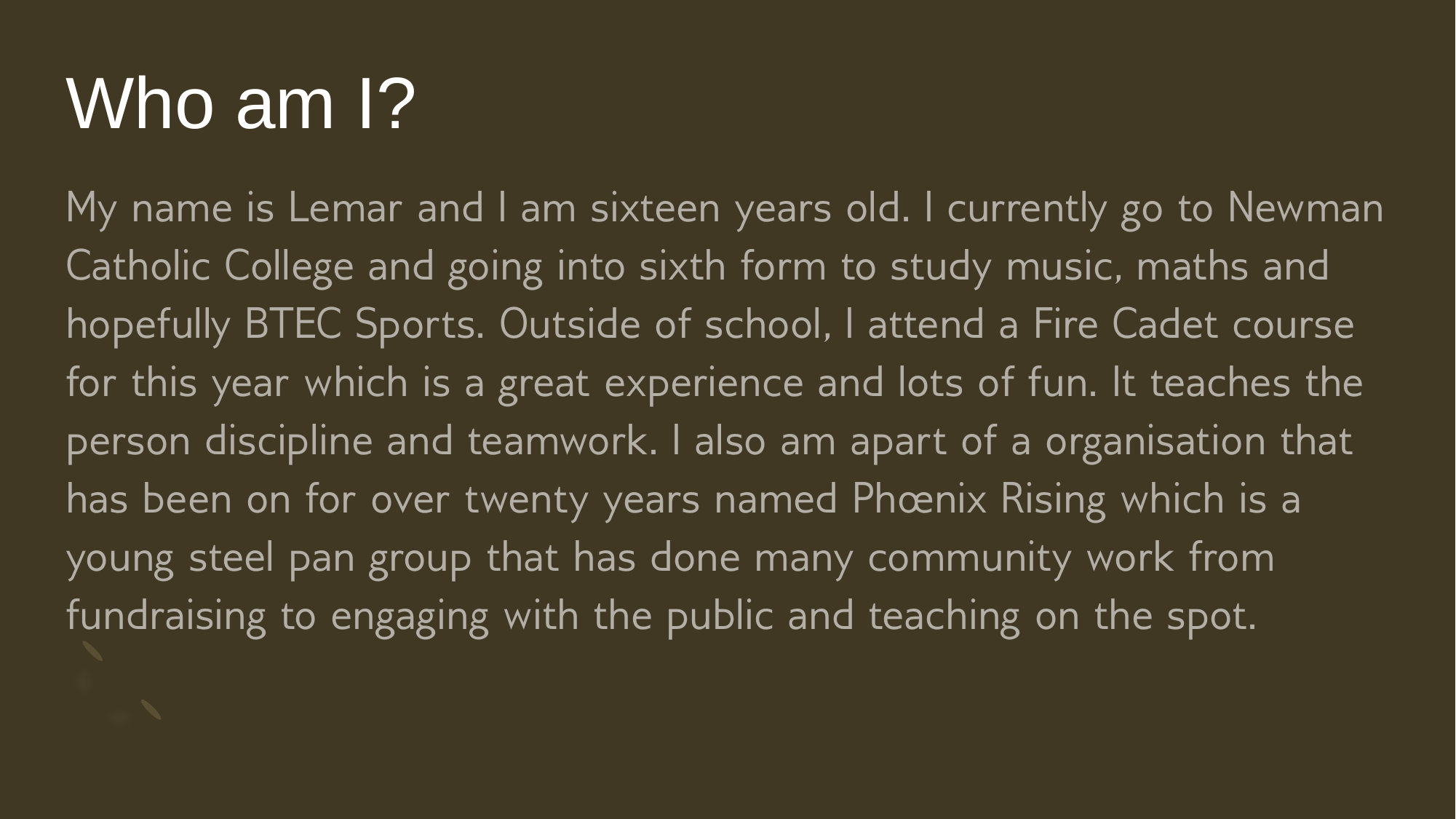

# Who am I?
My name is Lemar and I am sixteen years old. I currently go to Newman Catholic College and going into sixth form to study music, maths and hopefully BTEC Sports. Outside of school, I attend a Fire Cadet course for this year which is a great experience and lots of fun. It teaches the person discipline and teamwork. I also am apart of a organisation that has been on for over twenty years named Phoenix Rising which is a young steel pan group that has done many community work from fundraising to engaging with the public and teaching on the spot.